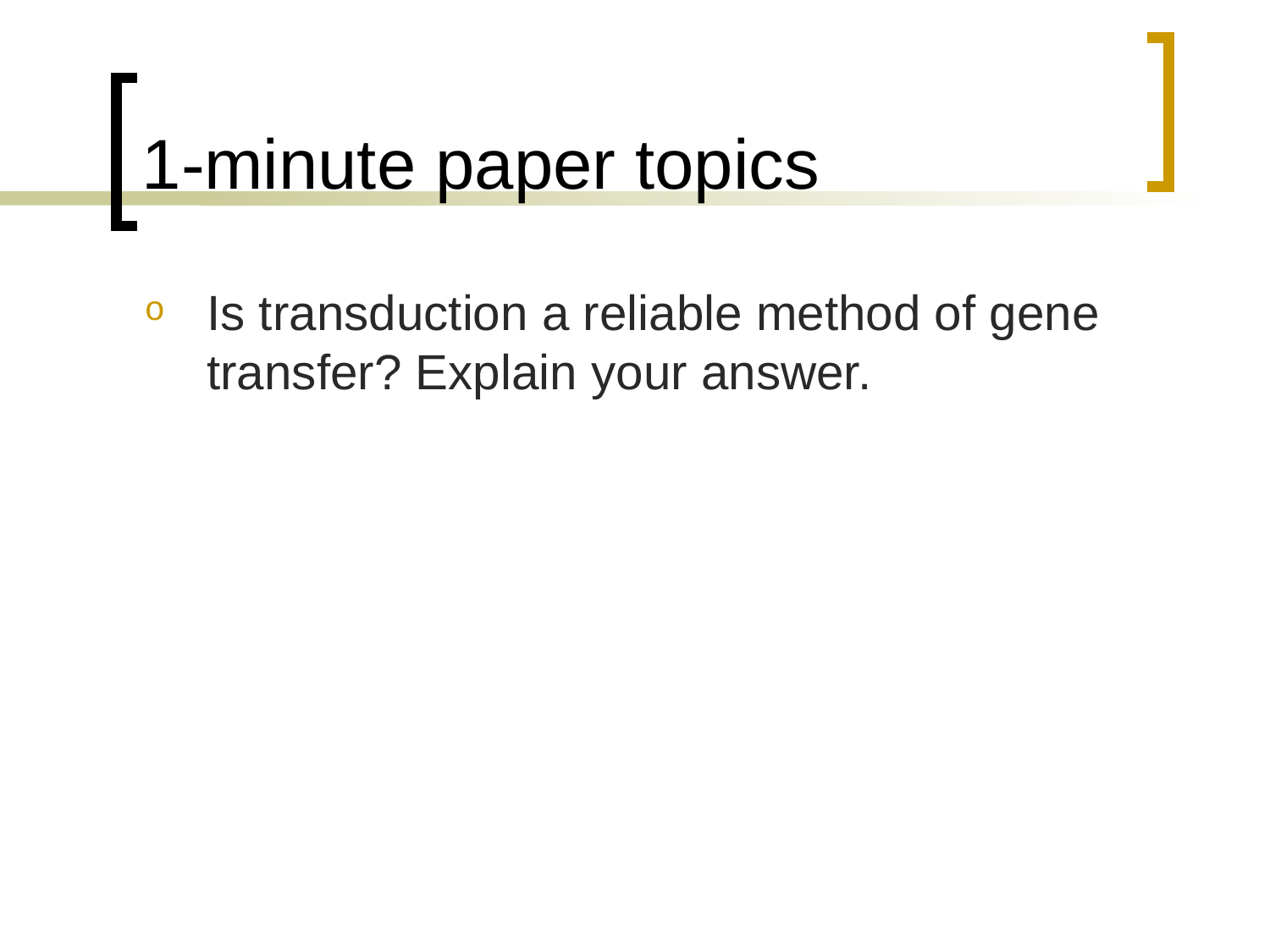

# 1-minute paper topics
Is transduction a reliable method of gene transfer? Explain your answer.